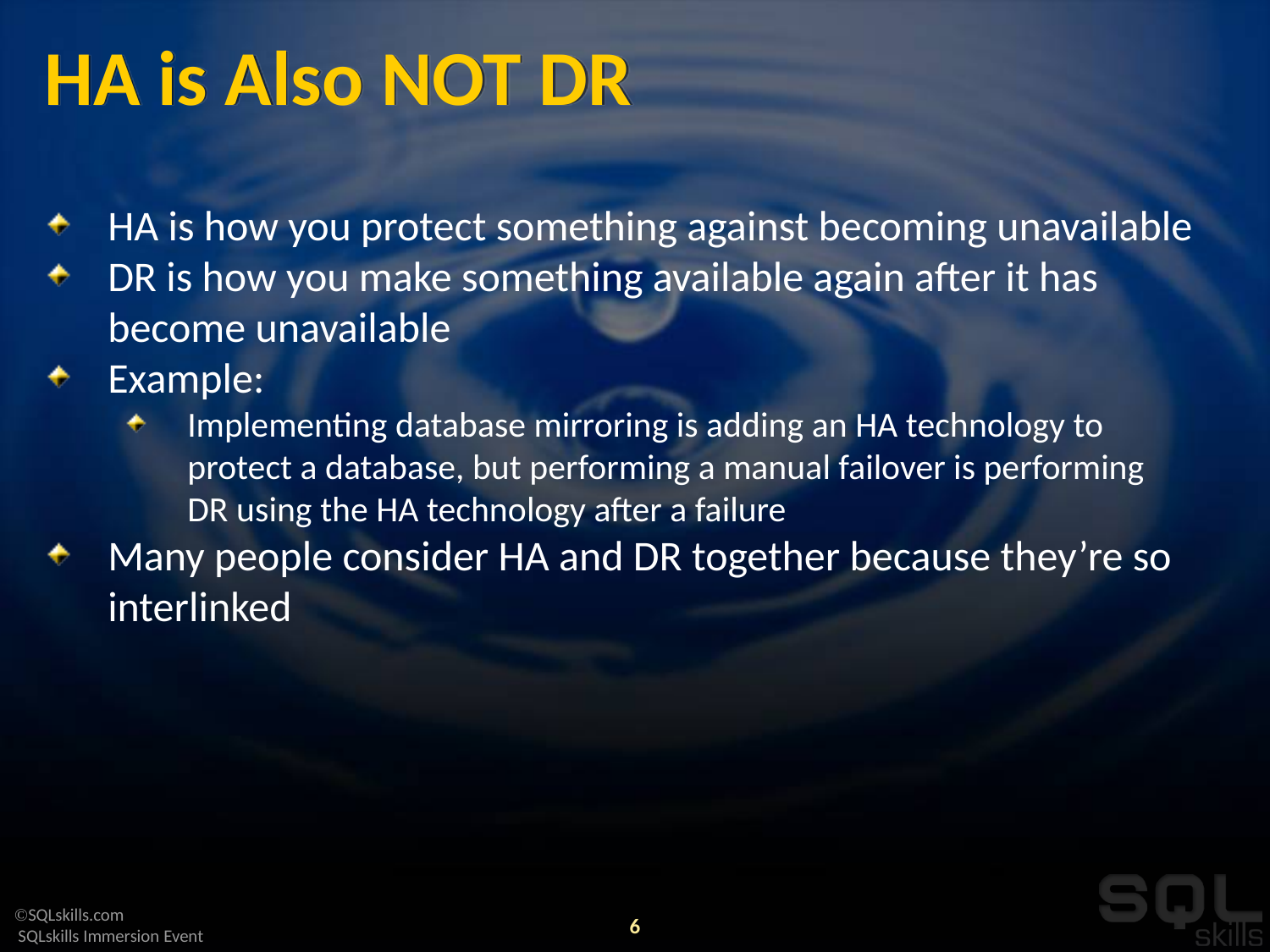

# HA is Also NOT DR
HA is how you protect something against becoming unavailable
DR is how you make something available again after it has become unavailable
Example:
Implementing database mirroring is adding an HA technology to protect a database, but performing a manual failover is performing DR using the HA technology after a failure
Many people consider HA and DR together because they’re so interlinked
6